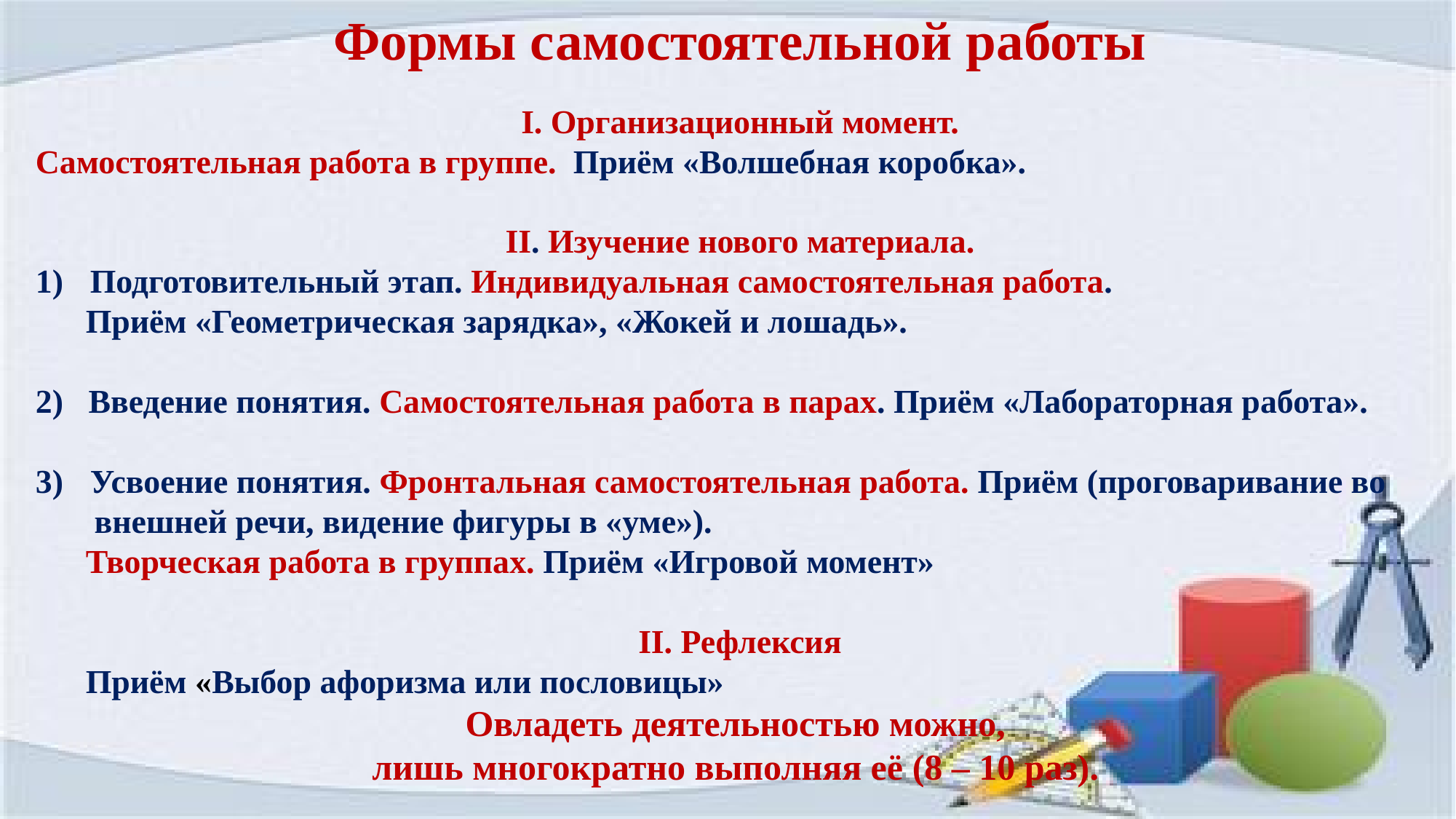

Формы самостоятельной работы

Ι. Организационный момент.
Самостоятельная работа в группе.  Приём «Волшебная коробка».

II. Изучение нового материала.
Подготовительный этап. Индивидуальная самостоятельная работа.
      Приём «Геометрическая зарядка», «Жокей и лошадь».

2)   Введение понятия. Самостоятельная работа в парах. Приём «Лабораторная работа».

Усвоение понятия. Фронтальная самостоятельная работа. Приём (проговаривание во
       внешней речи, видение фигуры в «уме»).
      Творческая работа в группах. Приём «Игровой момент»

II. Рефлексия
      Приём «Выбор афоризма или пословицы»
Овладеть деятельностью можно,
лишь многократно выполняя её (8 – 10 раз).